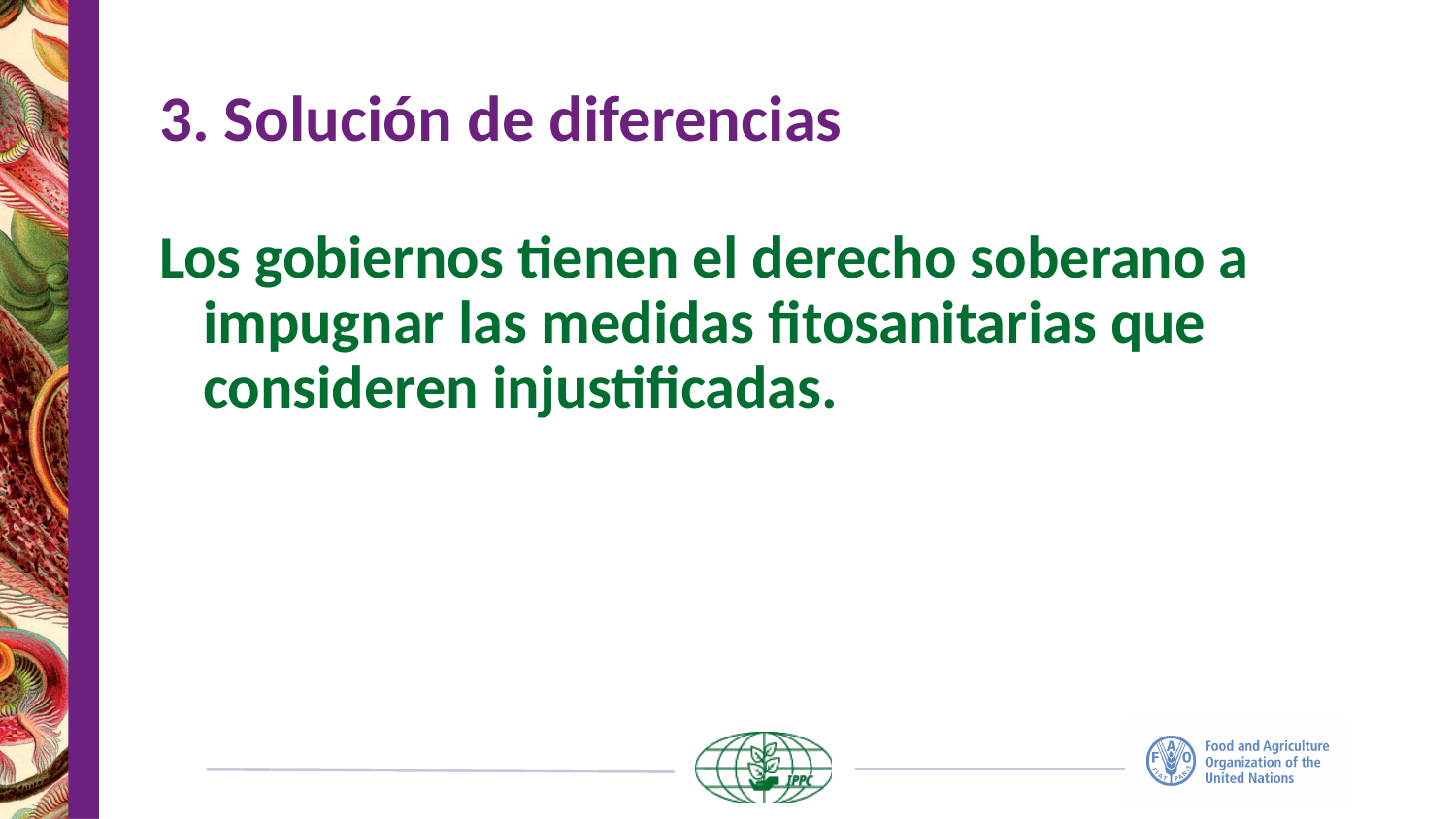

# 3. Solución de diferencias
Los gobiernos tienen el derecho soberano a impugnar las medidas fitosanitarias que consideren injustificadas.